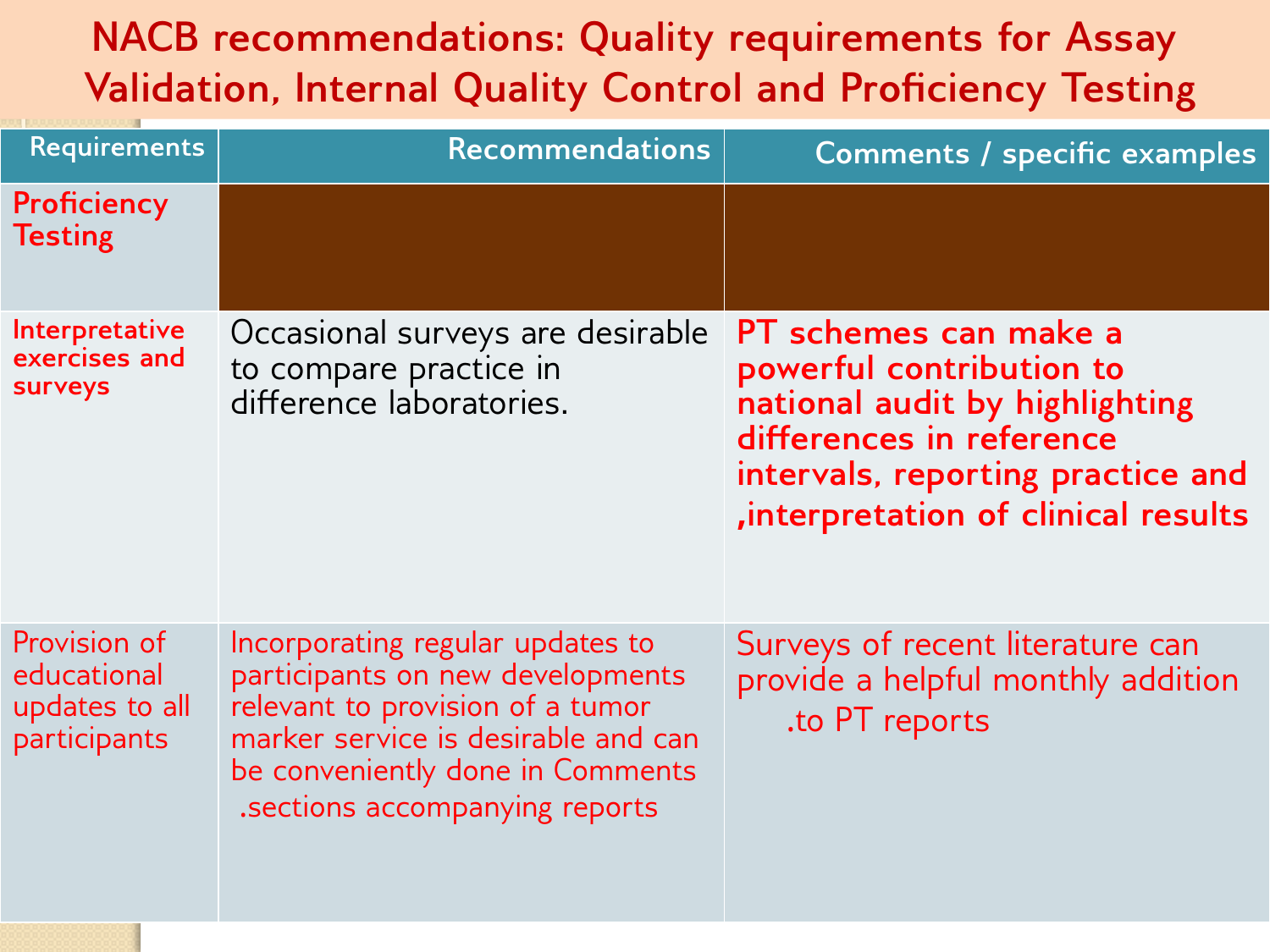

# NACB recommendations: Quality requirements for Assay Validation, Internal Quality Control and Proficiency Testing
| Requirements | Recommendations | Comments / specific examples |
| --- | --- | --- |
| Proficiency Testing |  |  |
| Interpretative exercises and surveys | Occasional surveys are desirable to compare practice in difference laboratories. | PT schemes can make a powerful contribution to national audit by highlighting differences in reference intervals, reporting practice and interpretation of clinical results, |
| Provision of educational updates to all participants | Incorporating regular updates to participants on new developments relevant to provision of a tumor marker service is desirable and can be conveniently done in Comments sections accompanying reports. | Surveys of recent literature can provide a helpful monthly addition to PT reports. |